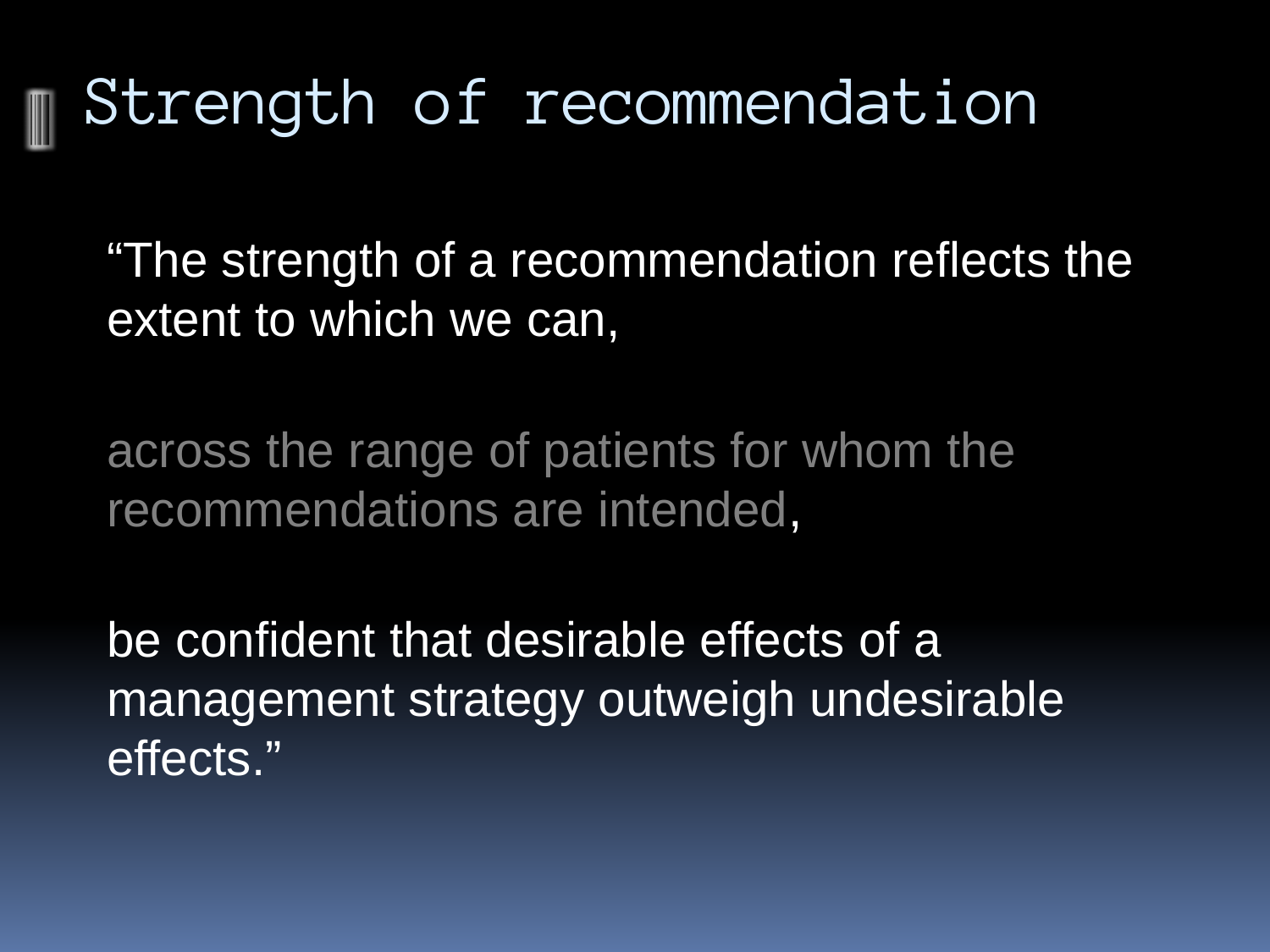

# Strength of recommendation
“The strength of a recommendation reflects the extent to which we can,
across the range of patients for whom the recommendations are intended,
be confident that desirable effects of a management strategy outweigh undesirable effects.”